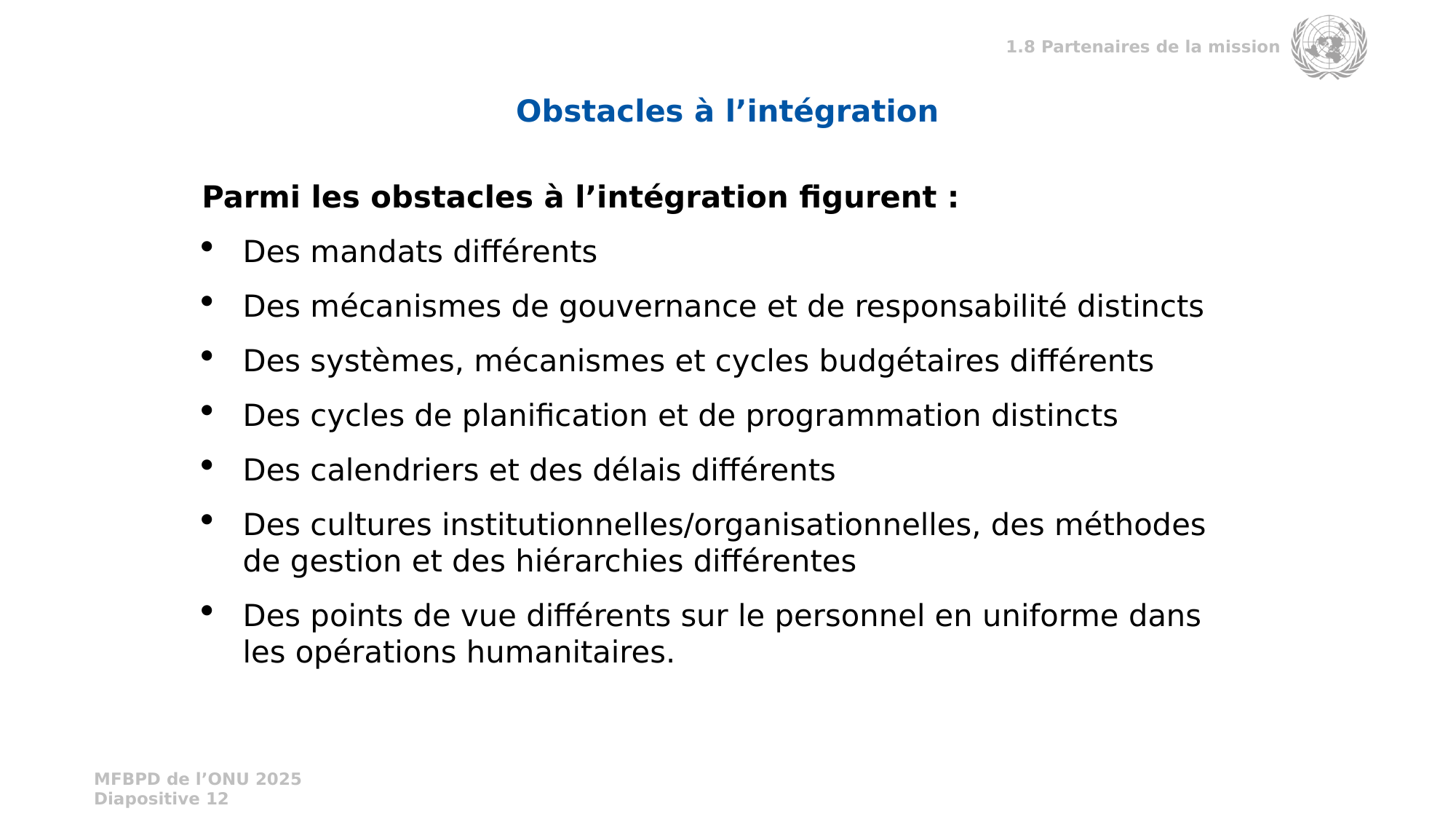

Obstacles à l’intégration
Parmi les obstacles à l’intégration figurent :
Des mandats différents
Des mécanismes de gouvernance et de responsabilité distincts
Des systèmes, mécanismes et cycles budgétaires différents
Des cycles de planification et de programmation distincts
Des calendriers et des délais différents
Des cultures institutionnelles/organisationnelles, des méthodes de gestion et des hiérarchies différentes
Des points de vue différents sur le personnel en uniforme dans les opérations humanitaires.